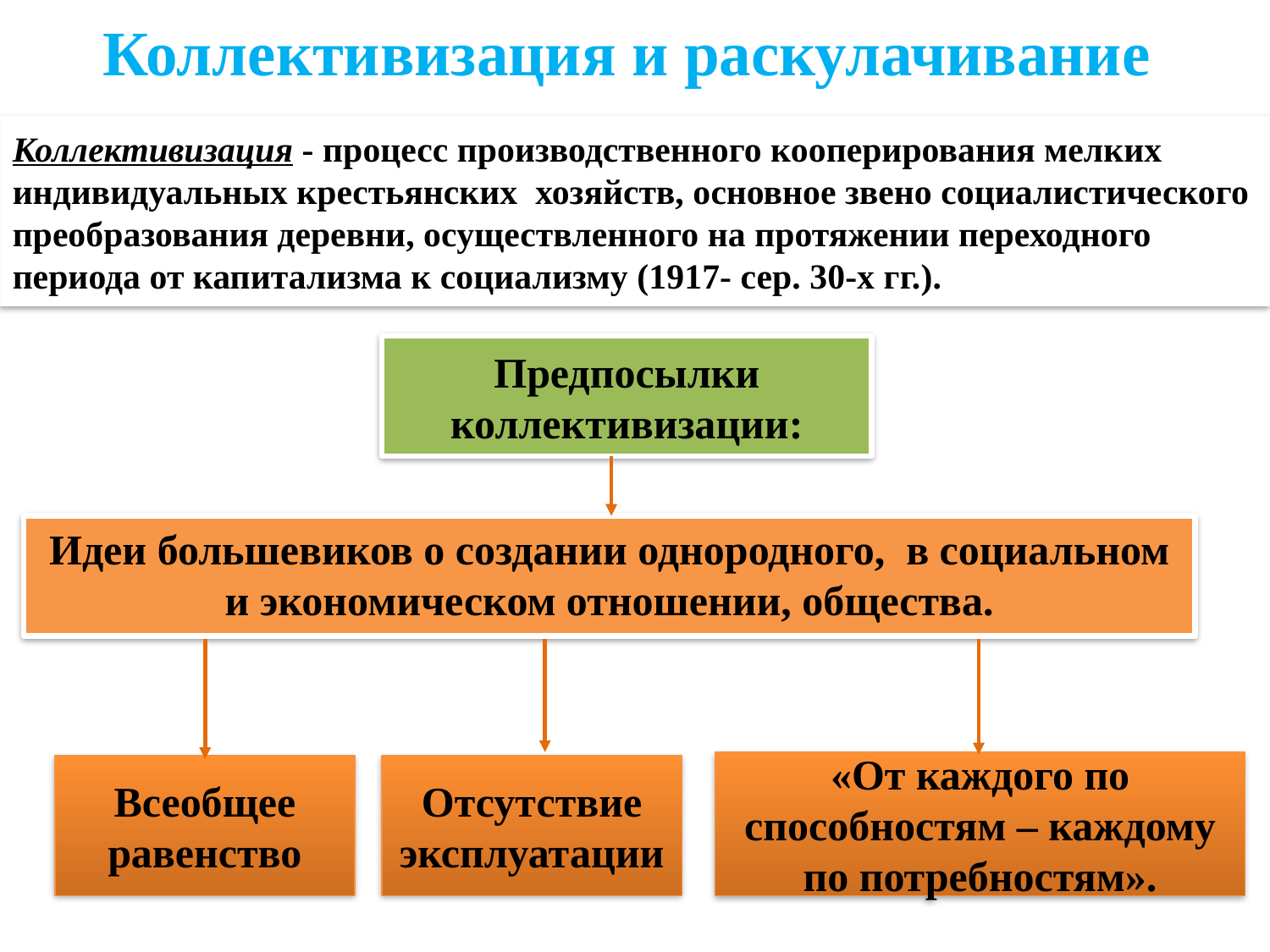

Коллективизация и раскулачивание
Коллективизация - процесс производственного кооперирования мелких индивидуальных крестьянских  хозяйств, основное звено социалистического преобразования деревни, осуществленного на протяжении переходного периода от капитализма к социализму (1917- сер. 30-х гг.).
Предпосылки коллективизации:
Идеи большевиков о создании однородного,  в социальном и экономическом отношении, общества.
«От каждого по способностям – каждому по потребностям».
Всеобщее равенство
Отсутствие эксплуатации